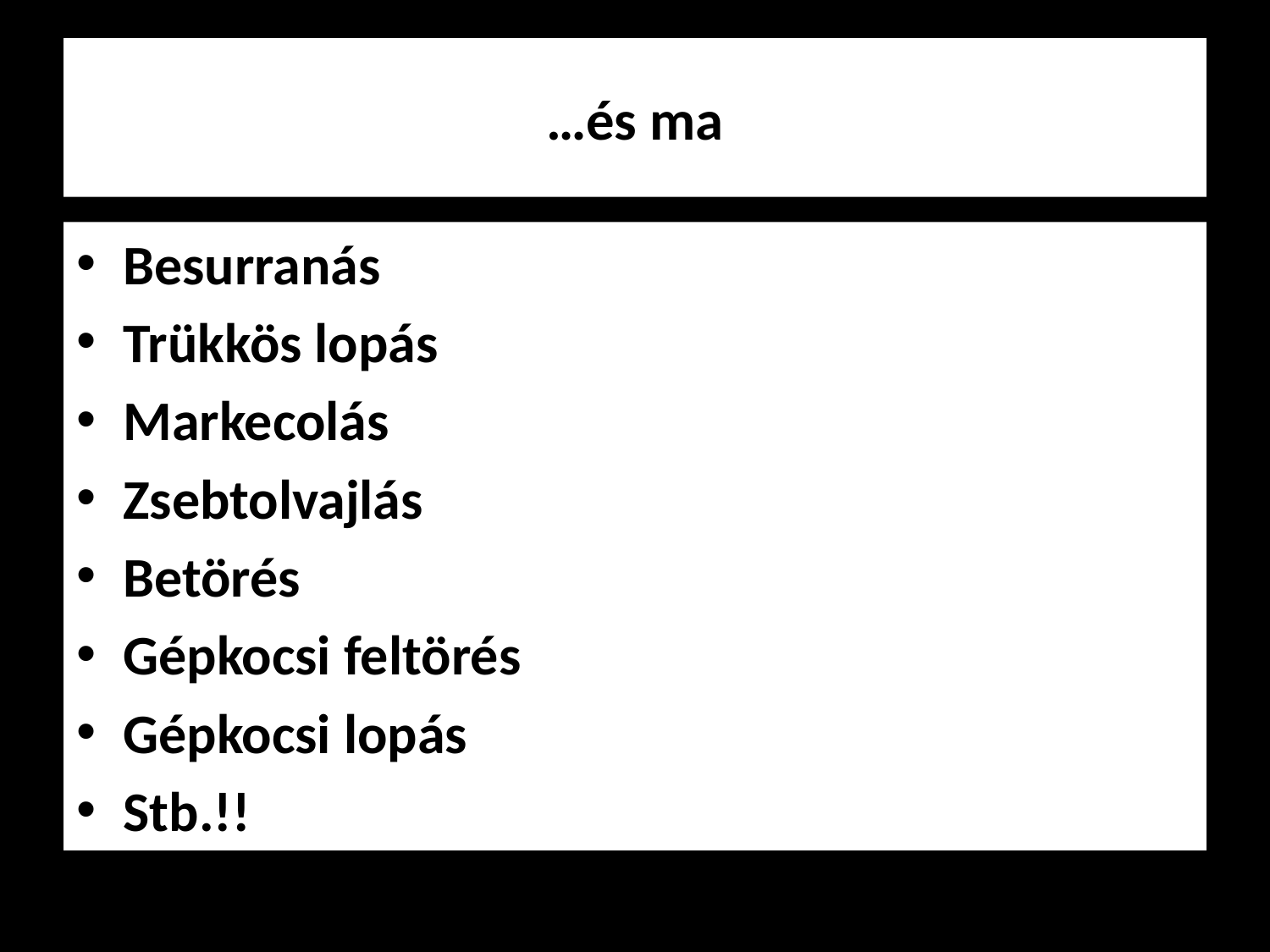

# …és ma
Besurranás
Trükkös lopás
Markecolás
Zsebtolvajlás
Betörés
Gépkocsi feltörés
Gépkocsi lopás
Stb.!!